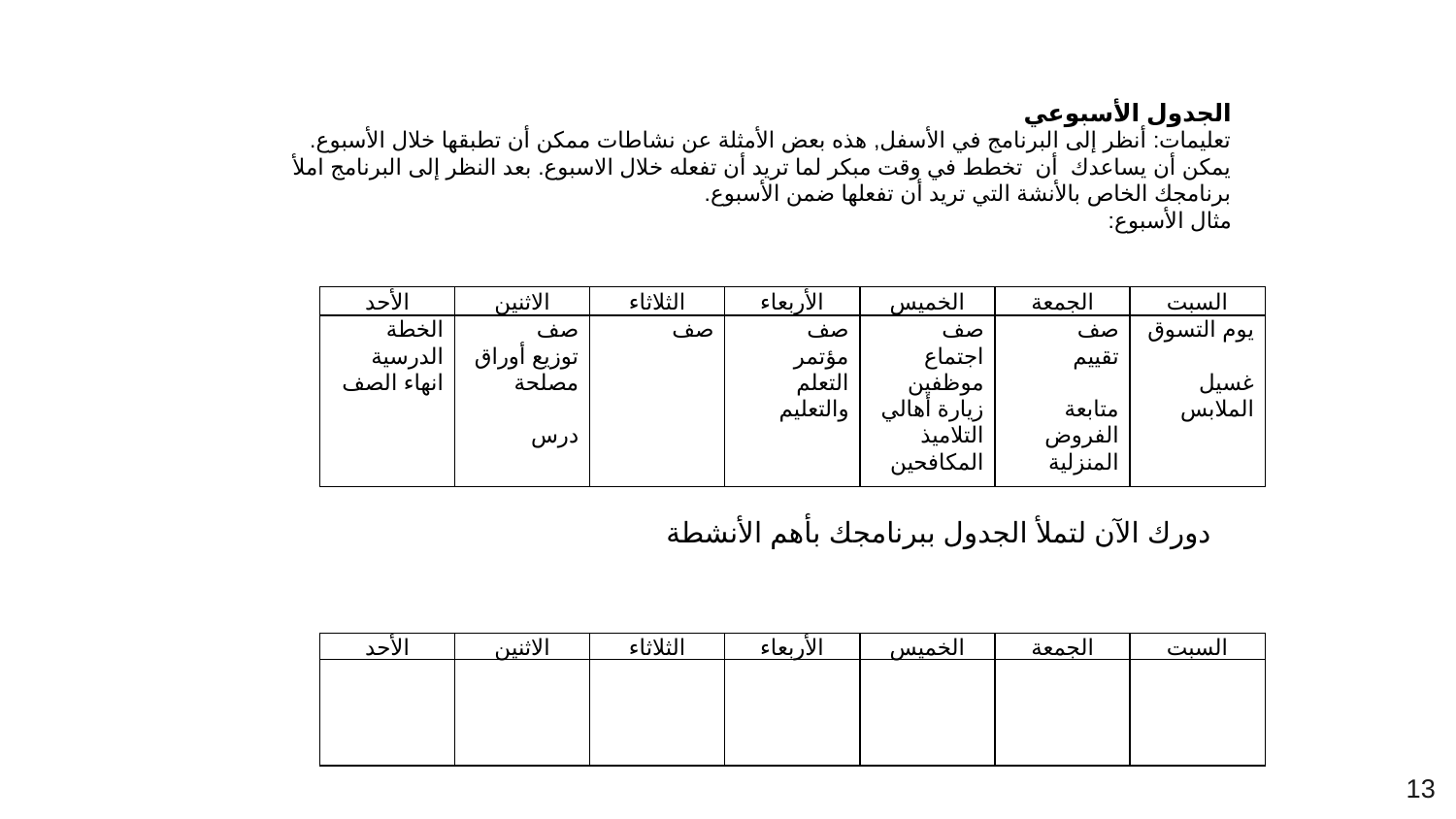

الجدول الأسبوعي
تعليمات: أنظر إلى البرنامج في الأسفل, هذه بعض الأمثلة عن نشاطات ممكن أن تطبقها خلال الأسبوع. يمكن أن يساعدك  أن  تخطط في وقت مبكر لما تريد أن تفعله خلال الاسبوع. بعد النظر إلى البرنامج املأ برنامجك الخاص بالأنشة التي تريد أن تفعلها ضمن الأسبوع.
مثال الأسبوع:

| الأحد | الاثنين | الثلاثاء | الأربعاء | الخميس | الجمعة | السبت |
| --- | --- | --- | --- | --- | --- | --- |
| الخطة الدرسية انهاء الصف | صف توزيع أوراق مصلحة   درس | صف | صف مؤتمر التعلم والتعليم | صف اجتماع موظفين زيارة أهالي التلاميذ المكافحين | صف تقييم   متابعة الفروض المنزلية | يوم التسوق   غسيل الملابس |
دورك الآن لتملأ الجدول ببرنامجك بأهم الأنشطة
| الأحد | الاثنين | الثلاثاء | الأربعاء | الخميس | الجمعة | السبت |
| --- | --- | --- | --- | --- | --- | --- |
|  |  |  |  |  |  |  |
13